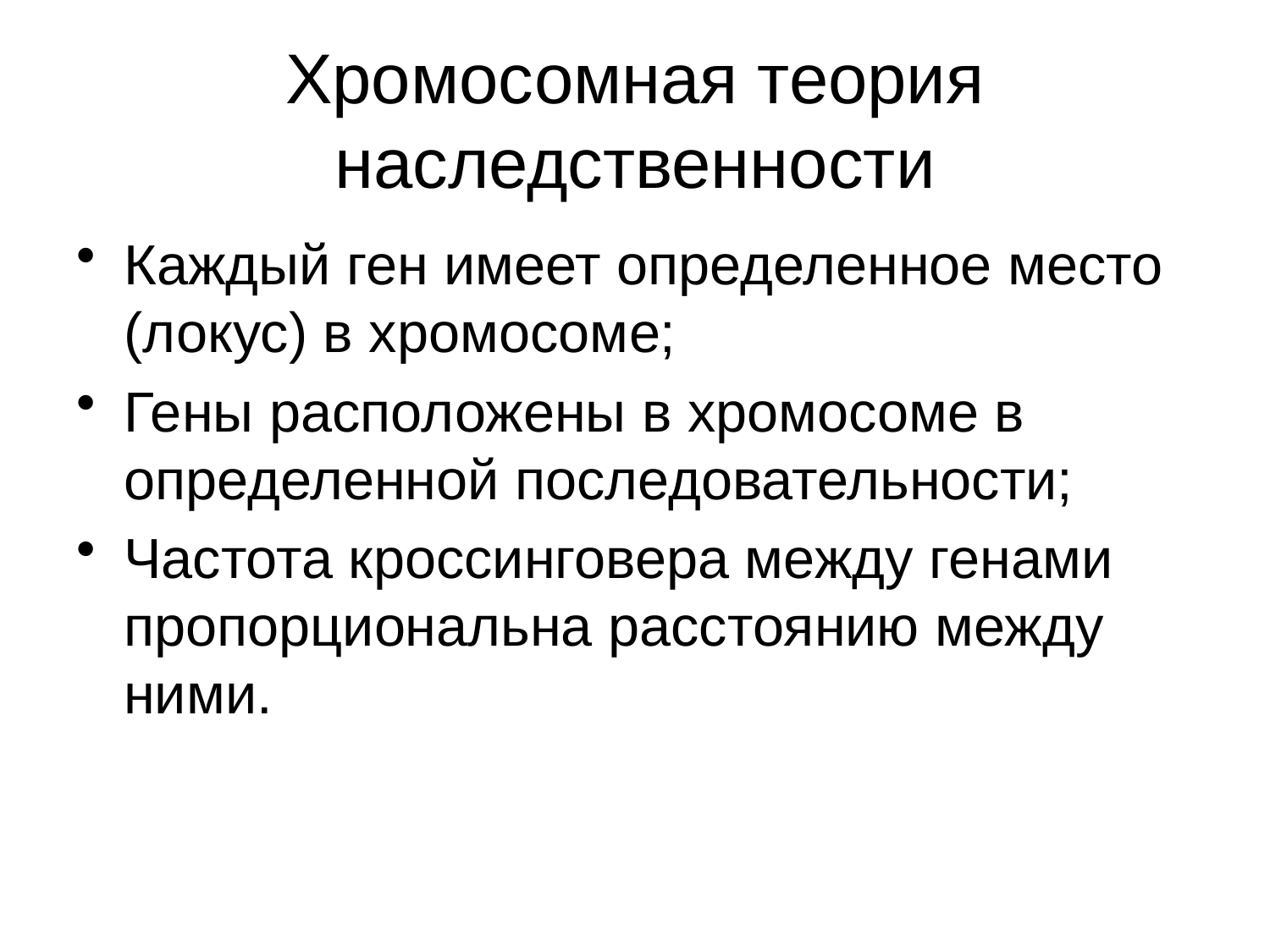

# Хромосомная теория наследственности
Каждый ген имеет определенное место (локус) в хромосоме;
Гены расположены в хромосоме в определенной последовательности;
Частота кроссинговера между генами пропорциональна расстоянию между ними.